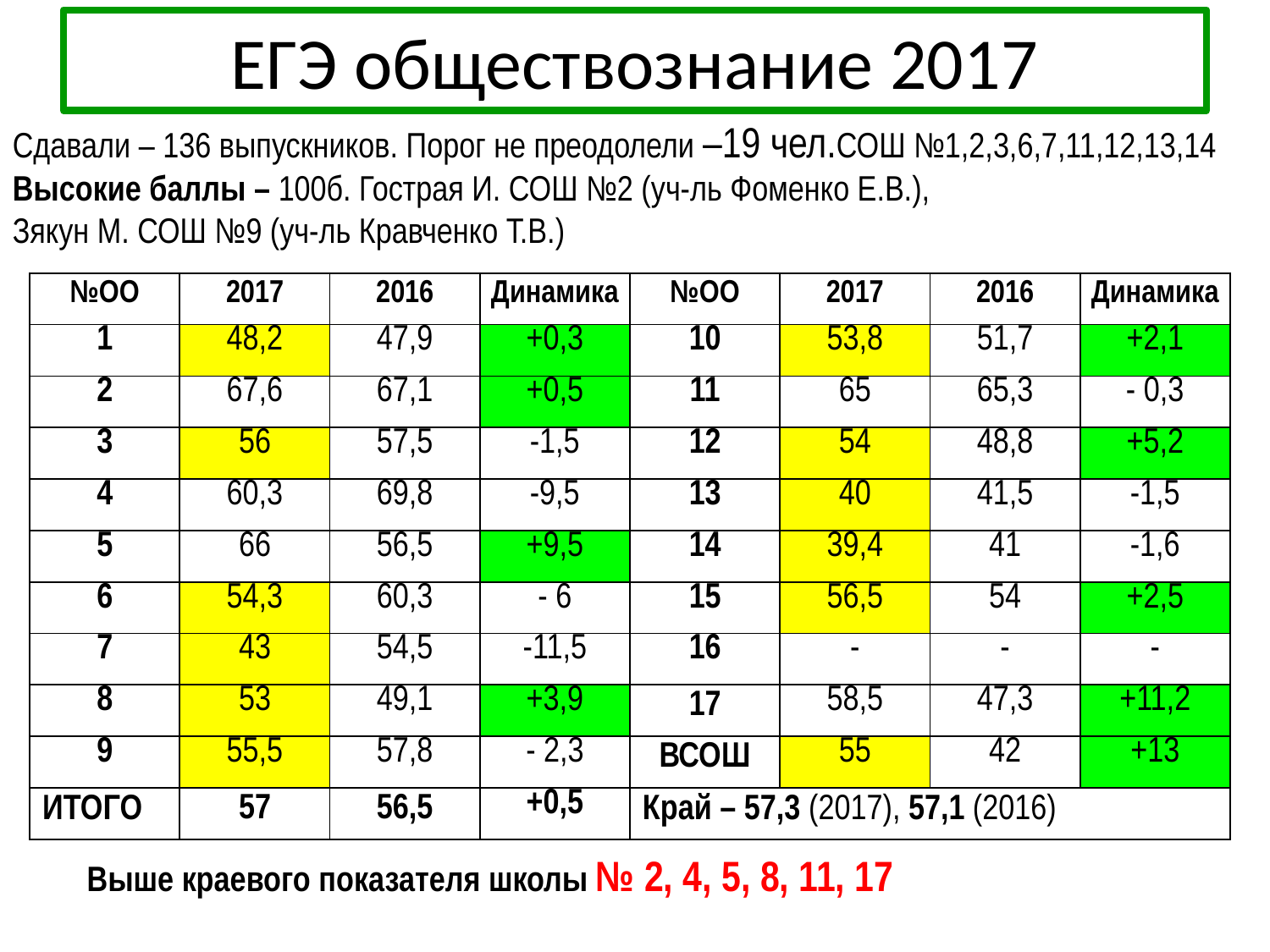

# ЕГЭ обществознание 2017
Сдавали – 136 выпускников. Порог не преодолели –19 чел.СОШ №1,2,3,6,7,11,12,13,14
Высокие баллы – 100б. Гострая И. СОШ №2 (уч-ль Фоменко Е.В.),
Зякун М. СОШ №9 (уч-ль Кравченко Т.В.)
| №ОО | 2017 | 2016 | Динамика | №ОО | 2017 | 2016 | Динамика |
| --- | --- | --- | --- | --- | --- | --- | --- |
| 1 | 48,2 | 47,9 | +0,3 | 10 | 53,8 | 51,7 | +2,1 |
| 2 | 67,6 | 67,1 | +0,5 | 11 | 65 | 65,3 | - 0,3 |
| 3 | 56 | 57,5 | -1,5 | 12 | 54 | 48,8 | +5,2 |
| 4 | 60,3 | 69,8 | -9,5 | 13 | 40 | 41,5 | -1,5 |
| 5 | 66 | 56,5 | +9,5 | 14 | 39,4 | 41 | -1,6 |
| 6 | 54,3 | 60,3 | - 6 | 15 | 56,5 | 54 | +2,5 |
| 7 | 43 | 54,5 | -11,5 | 16 | - | - | - |
| 8 | 53 | 49,1 | +3,9 | 17 | 58,5 | 47,3 | +11,2 |
| 9 | 55,5 | 57,8 | - 2,3 | ВСОШ | 55 | 42 | +13 |
| ИТОГО | 57 | 56,5 | +0,5 | Край – 57,3 (2017), 57,1 (2016) |  |  |  |
Выше краевого показателя школы № 2, 4, 5, 8, 11, 17